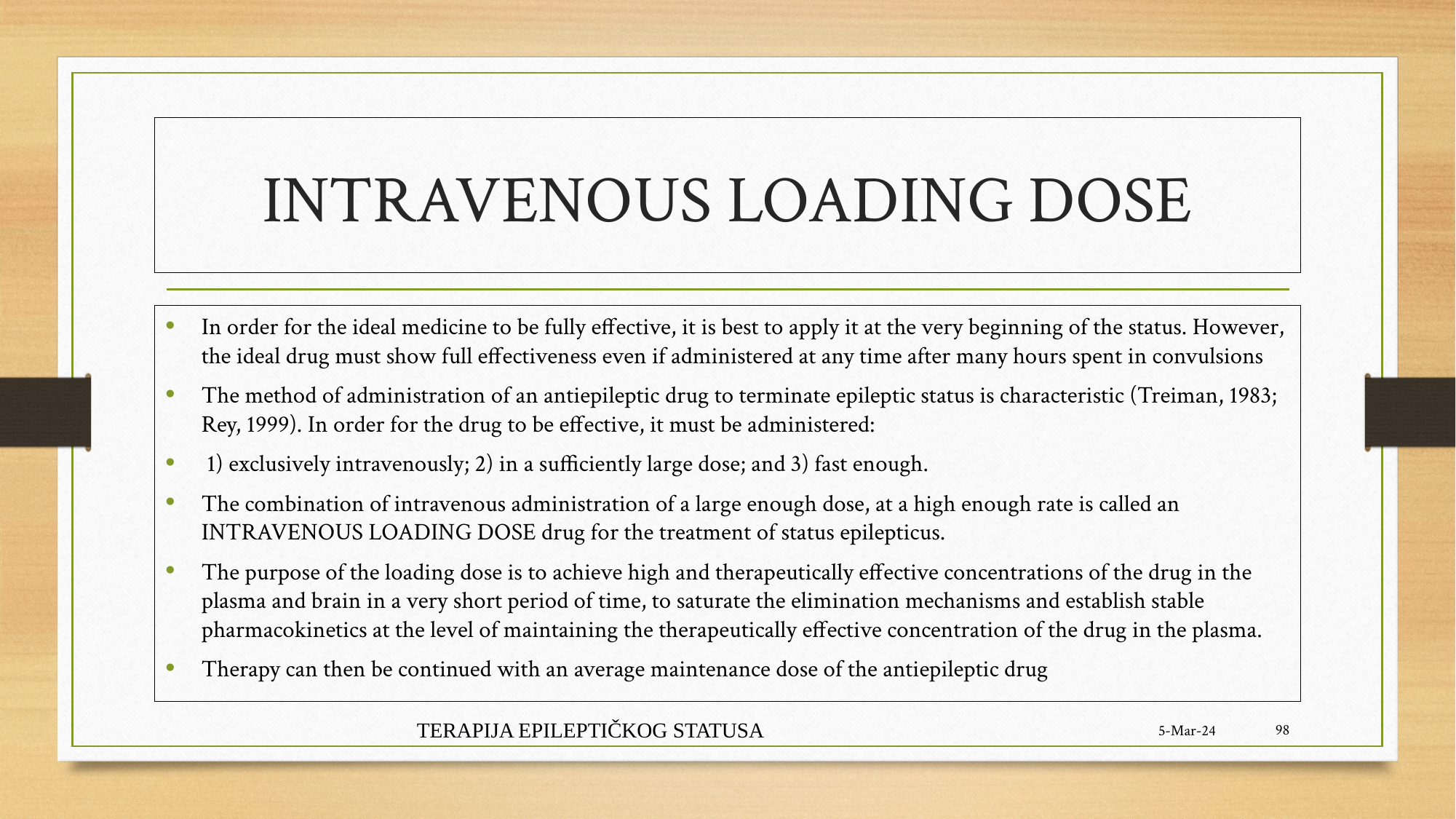

# INTRAVENOUS LOADING DOSE
In order for the ideal medicine to be fully effective, it is best to apply it at the very beginning of the status. However, the ideal drug must show full effectiveness even if administered at any time after many hours spent in convulsions
The method of administration of an antiepileptic drug to terminate epileptic status is characteristic (Treiman, 1983; Rey, 1999). In order for the drug to be effective, it must be administered:
 1) exclusively intravenously; 2) in a sufficiently large dose; and 3) fast enough.
The combination of intravenous administration of a large enough dose, at a high enough rate is called an INTRAVENOUS LOADING DOSE drug for the treatment of status epilepticus.
The purpose of the loading dose is to achieve high and therapeutically effective concentrations of the drug in the plasma and brain in a very short period of time, to saturate the elimination mechanisms and establish stable pharmacokinetics at the level of maintaining the therapeutically effective concentration of the drug in the plasma.
Therapy can then be continued with an average maintenance dose of the antiepileptic drug
TERAPIJA EPILEPTIČKOG STATUSA
5-Mar-24
98